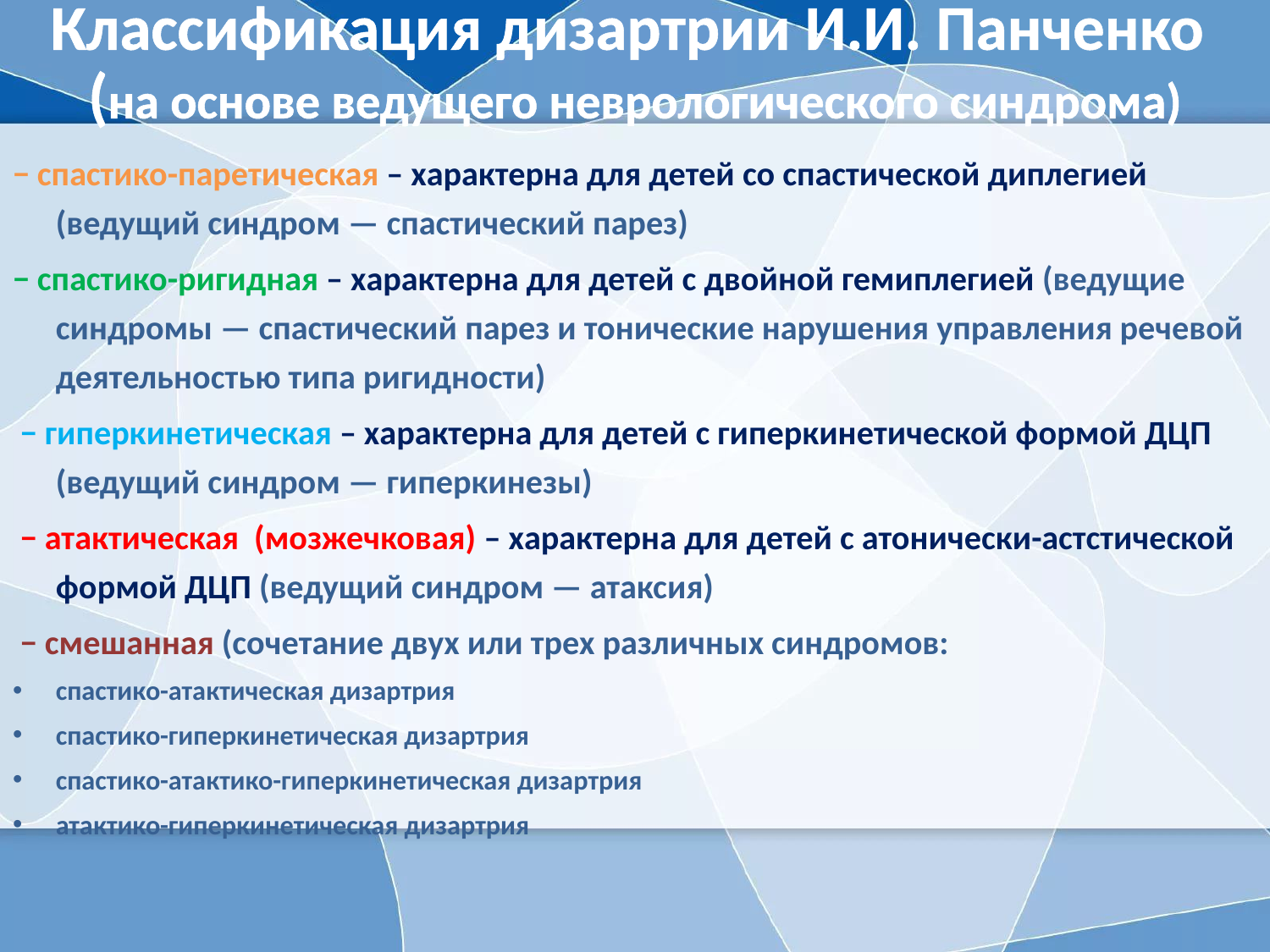

# Классификация дизартрии И.И. Панченко (на основе ведущего неврологического синдрома)
− спастико-паретическая – характерна для детей со спастической диплегией (ведущий синдром — спастический парез)
− спастико-ригидная – характерна для детей с двойной гемиплегией (ведущие синдромы — спастический парез и тонические нарушения управления речевой деятельностью типа ригидности)
 − гиперкинетическая – характерна для детей с гиперкинетической формой ДЦП (ведущий синдром — гиперкинезы)
 − атактическая  (мозжечковая) – характерна для детей с атонически-астстической формой ДЦП (ведущий синдром — атаксия)
 − смешанная (сочетание двух или трех различных синдромов:
спастико-атактическая дизартрия
спастико-гиперкинетическая дизартрия
спастико-атактико-гиперкинетическая дизартрия
атактико-гиперкинетическая дизартрия